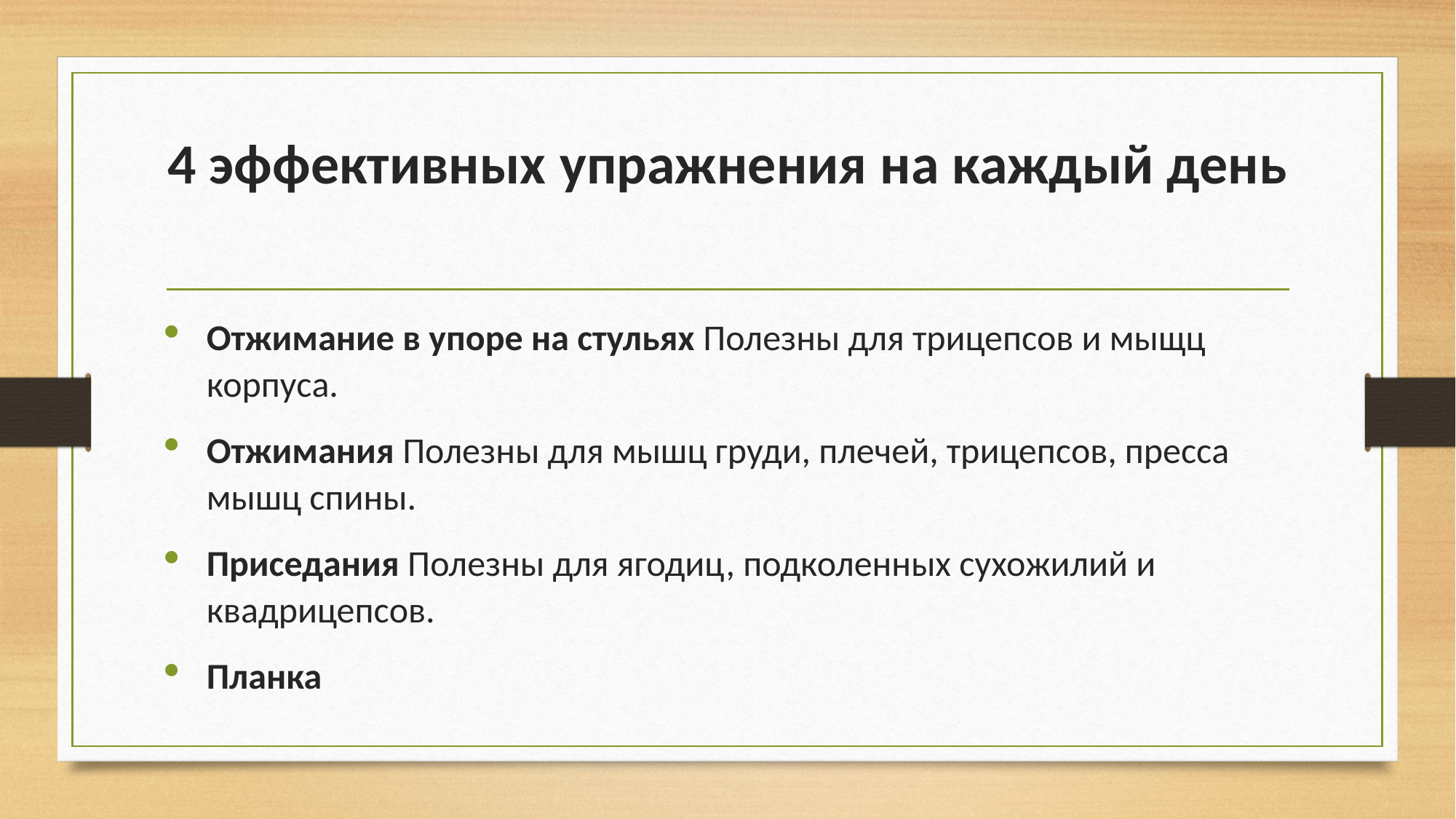

# 4 эффективных упражнения на каждый день
Отжимание в упоре на стульях Полезны для трицепсов и мыщц корпуса.
Отжимания Полезны для мышц груди, плечей, трицепсов, пресса мышц спины.
Приседания Полезны для ягодиц, подколенных сухожилий и квадрицепсов.
Планка